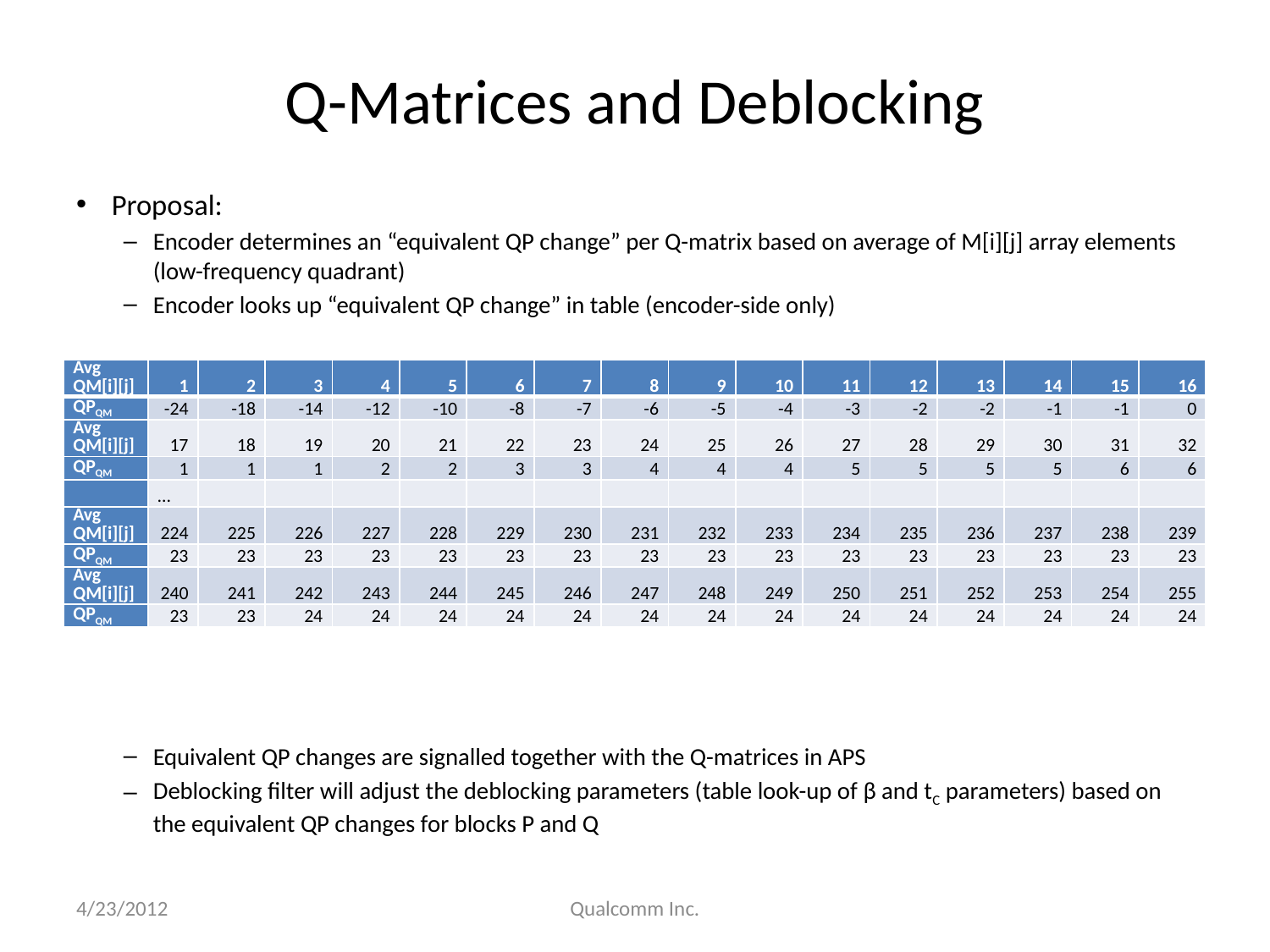

# Q-Matrices and Deblocking
Proposal:
Encoder determines an “equivalent QP change” per Q-matrix based on average of M[i][j] array elements (low-frequency quadrant)
Encoder looks up “equivalent QP change” in table (encoder-side only)

Equivalent QP changes are signalled together with the Q-matrices in APS
Deblocking filter will adjust the deblocking parameters (table look-up of β and tC parameters) based on the equivalent QP changes for blocks P and Q
| Avg QM[i][j] | 1 | 2 | 3 | 4 | 5 | 6 | 7 | 8 | 9 | 10 | 11 | 12 | 13 | 14 | 15 | 16 |
| --- | --- | --- | --- | --- | --- | --- | --- | --- | --- | --- | --- | --- | --- | --- | --- | --- |
| QPQM | -24 | -18 | -14 | -12 | -10 | -8 | -7 | -6 | -5 | -4 | -3 | -2 | -2 | -1 | -1 | 0 |
| Avg QM[i][j] | 17 | 18 | 19 | 20 | 21 | 22 | 23 | 24 | 25 | 26 | 27 | 28 | 29 | 30 | 31 | 32 |
| QPQM | 1 | 1 | 1 | 2 | 2 | 3 | 3 | 4 | 4 | 4 | 5 | 5 | 5 | 5 | 6 | 6 |
|  | … |  |  |  |  |  |  |  |  |  |  |  |  |  |  |  |
| Avg QM[i][j] | 224 | 225 | 226 | 227 | 228 | 229 | 230 | 231 | 232 | 233 | 234 | 235 | 236 | 237 | 238 | 239 |
| QPQM | 23 | 23 | 23 | 23 | 23 | 23 | 23 | 23 | 23 | 23 | 23 | 23 | 23 | 23 | 23 | 23 |
| Avg QM[i][j] | 240 | 241 | 242 | 243 | 244 | 245 | 246 | 247 | 248 | 249 | 250 | 251 | 252 | 253 | 254 | 255 |
| QPQM | 23 | 23 | 24 | 24 | 24 | 24 | 24 | 24 | 24 | 24 | 24 | 24 | 24 | 24 | 24 | 24 |
4/23/2012
Qualcomm Inc.